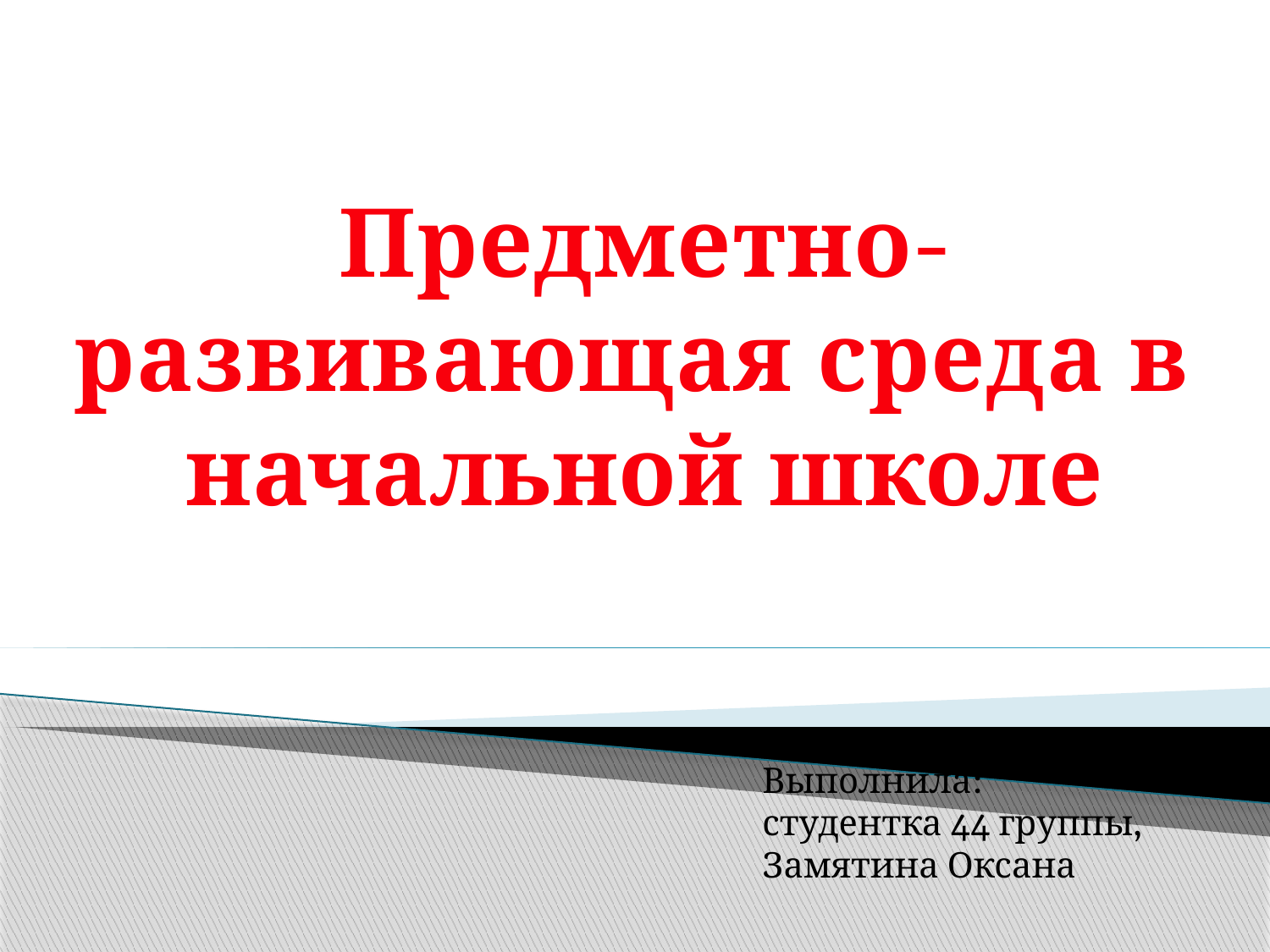

Предметно- развивающая среда в
начальной школе
Выполнила:
студентка 44 группы,
Замятина Оксана